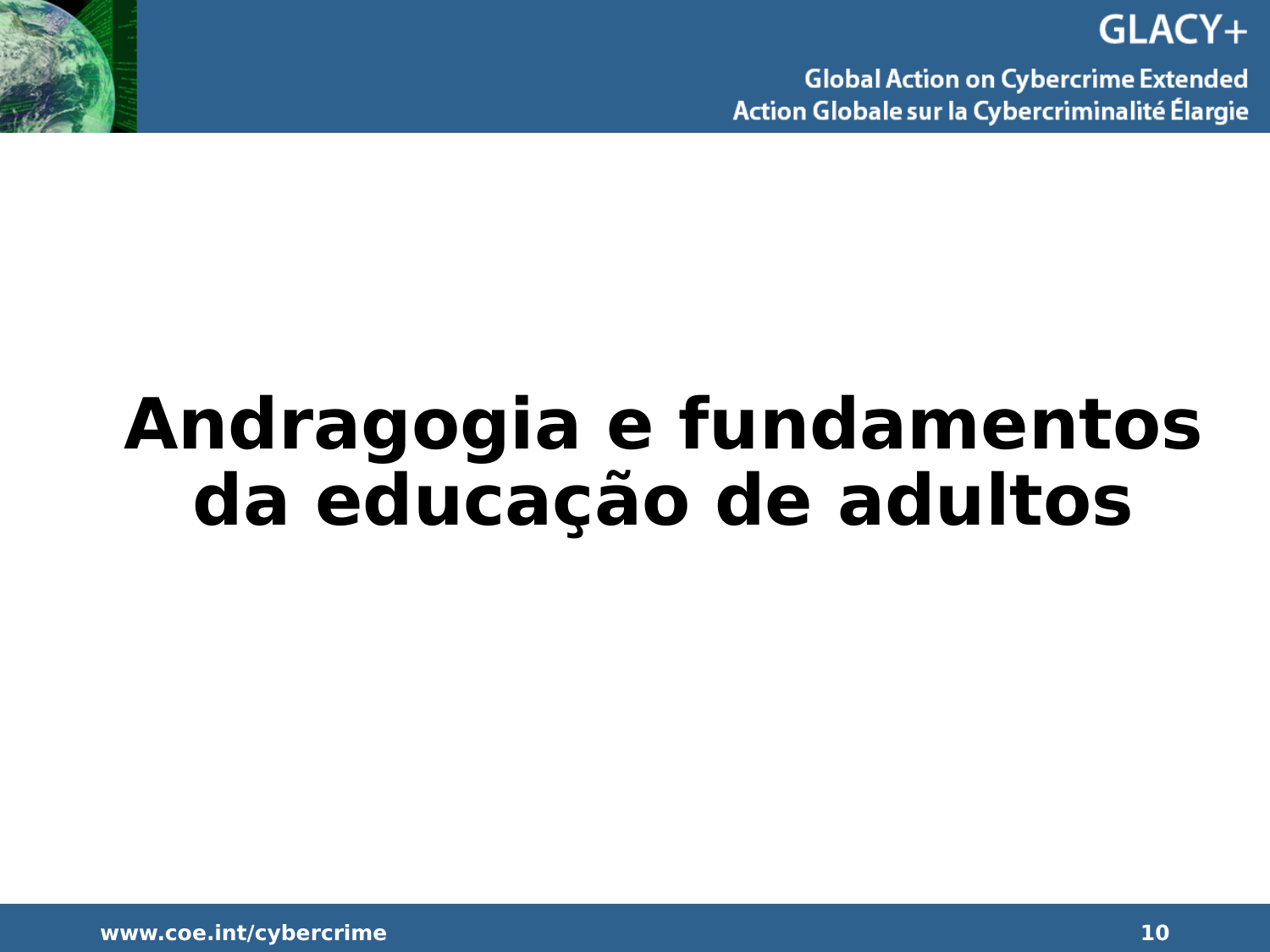

# Andragogia e fundamentos da educação de adultos
www.coe.int/cybercrime
10